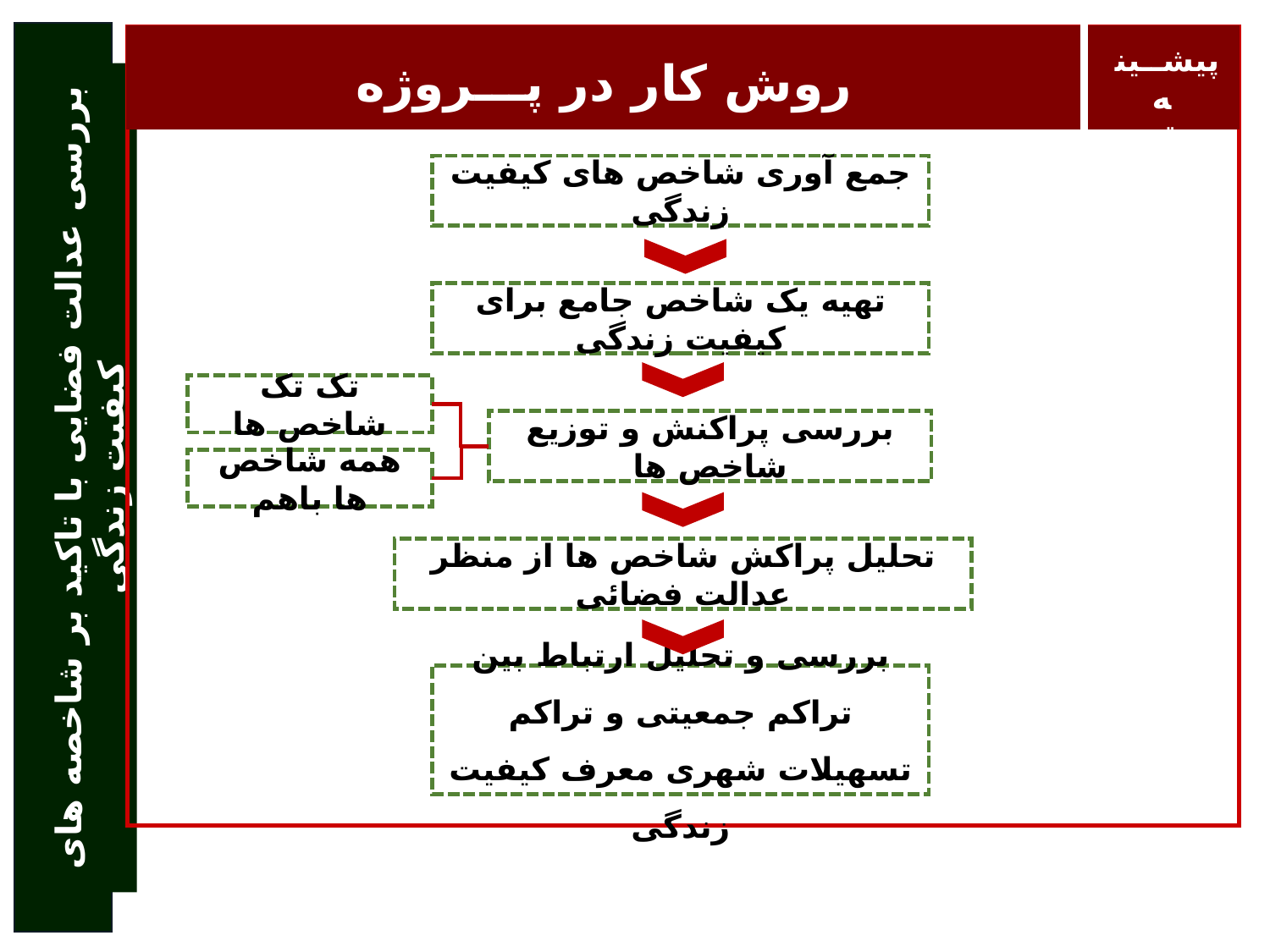

بررسی عدالت فضایی با تاکید بر شاخصه های کیفیت زندگی

پیشــینه
تحقیق
روش کار در پـــروژه
جمع آوری شاخص های کیفیت زندگی

تهیه یک شاخص جامع برای کیفیت زندگی

تک تک شاخص ها
بررسی پراکنش و توزیع شاخص ها
همه شاخص ها باهم

تحلیل پراکش شاخص ها از منظر عدالت فضائی

بررسی و تحلیل ارتباط بین تراکم جمعیتی و تراکم تسهیلات شهری معرف کیفیت زندگی